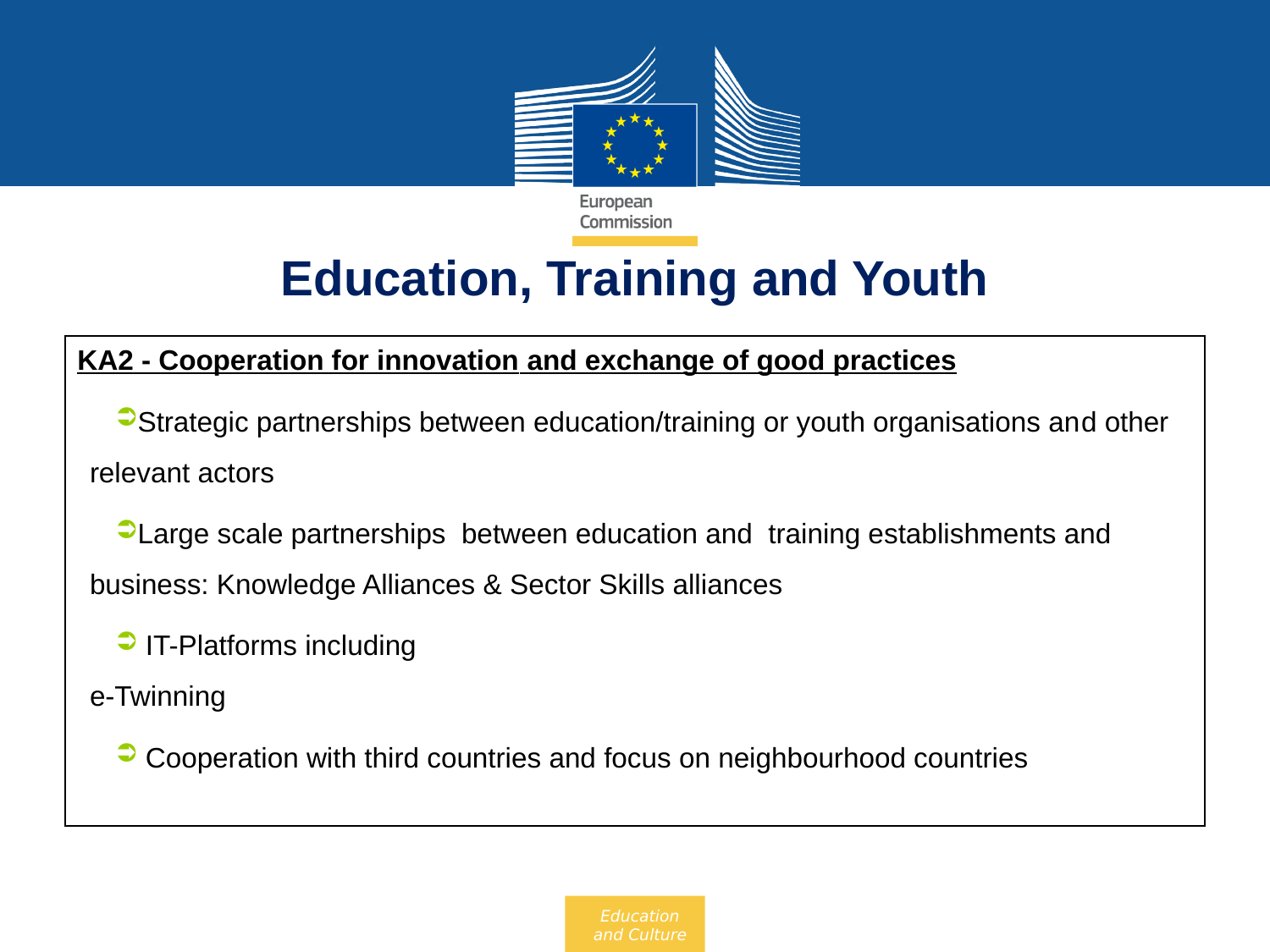

Education, Training and Youth
KA2 - Cooperation for innovation and exchange of good practices
Strategic partnerships between education/training or youth organisations and other relevant actors
Large scale partnerships  between education and  training establishments and business: Knowledge Alliances & Sector Skills alliances
 IT-Platforms including
e-Twinning
 Cooperation with third countries and focus on neighbourhood countries